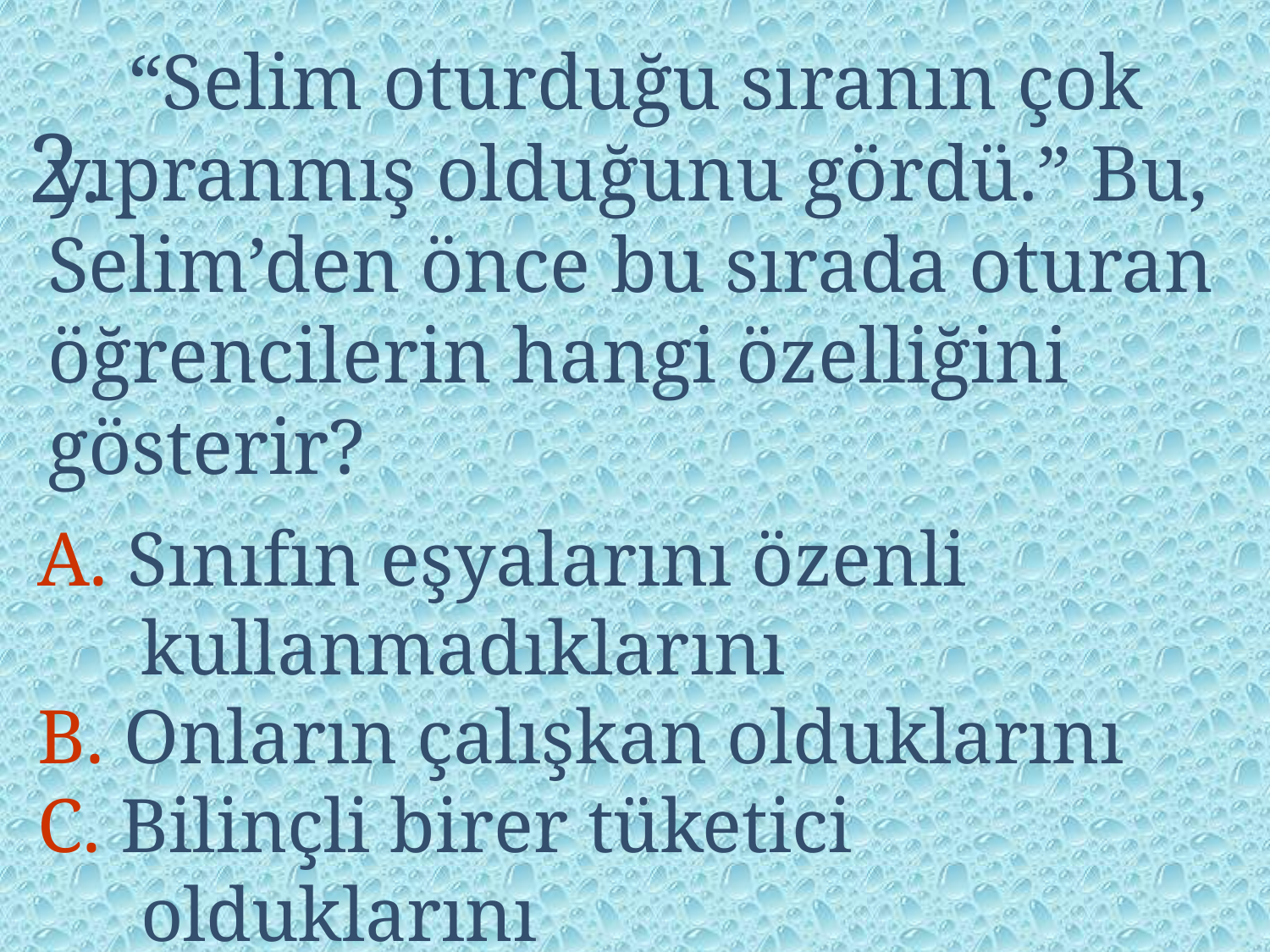

2.
    “Selim oturduğu sıranın çok yıpranmış olduğunu gördü.” Bu, Selim’den önce bu sırada oturan öğrencilerin hangi özelliğini gösterir?
A. Sınıfın eşyalarını özenli kullanmadıklarını
B. Onların çalışkan olduklarını
C. Bilinçli birer tüketici olduklarını